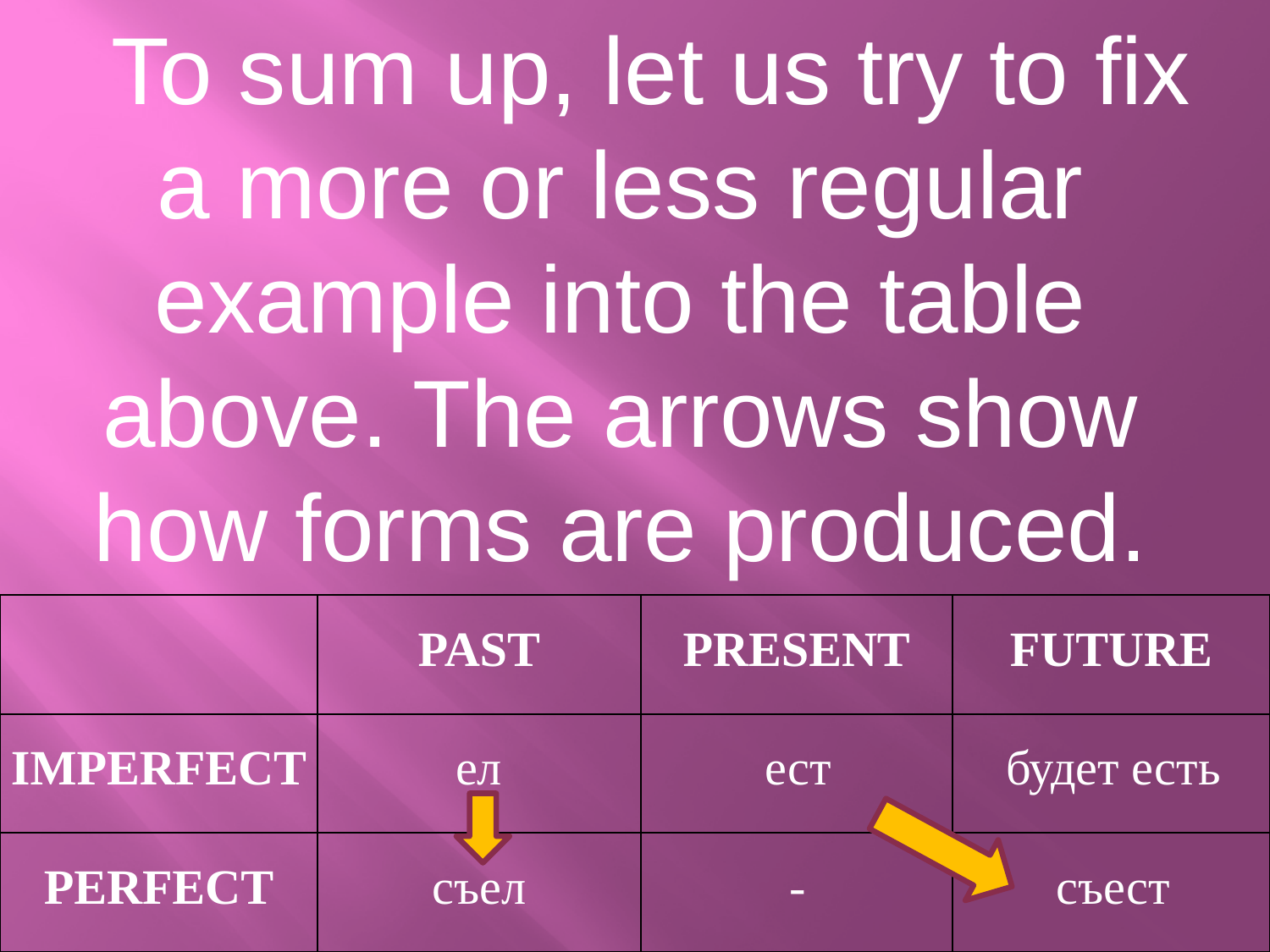

To sum up, let us try to fix a more or less regular example into the table above. The arrows show how forms are produced.
|  | PAST | PRESENT | FUTURE |
| --- | --- | --- | --- |
| IMPERFECT | ел | ест | будет есть |
| PERFECT | съел | - | съест |